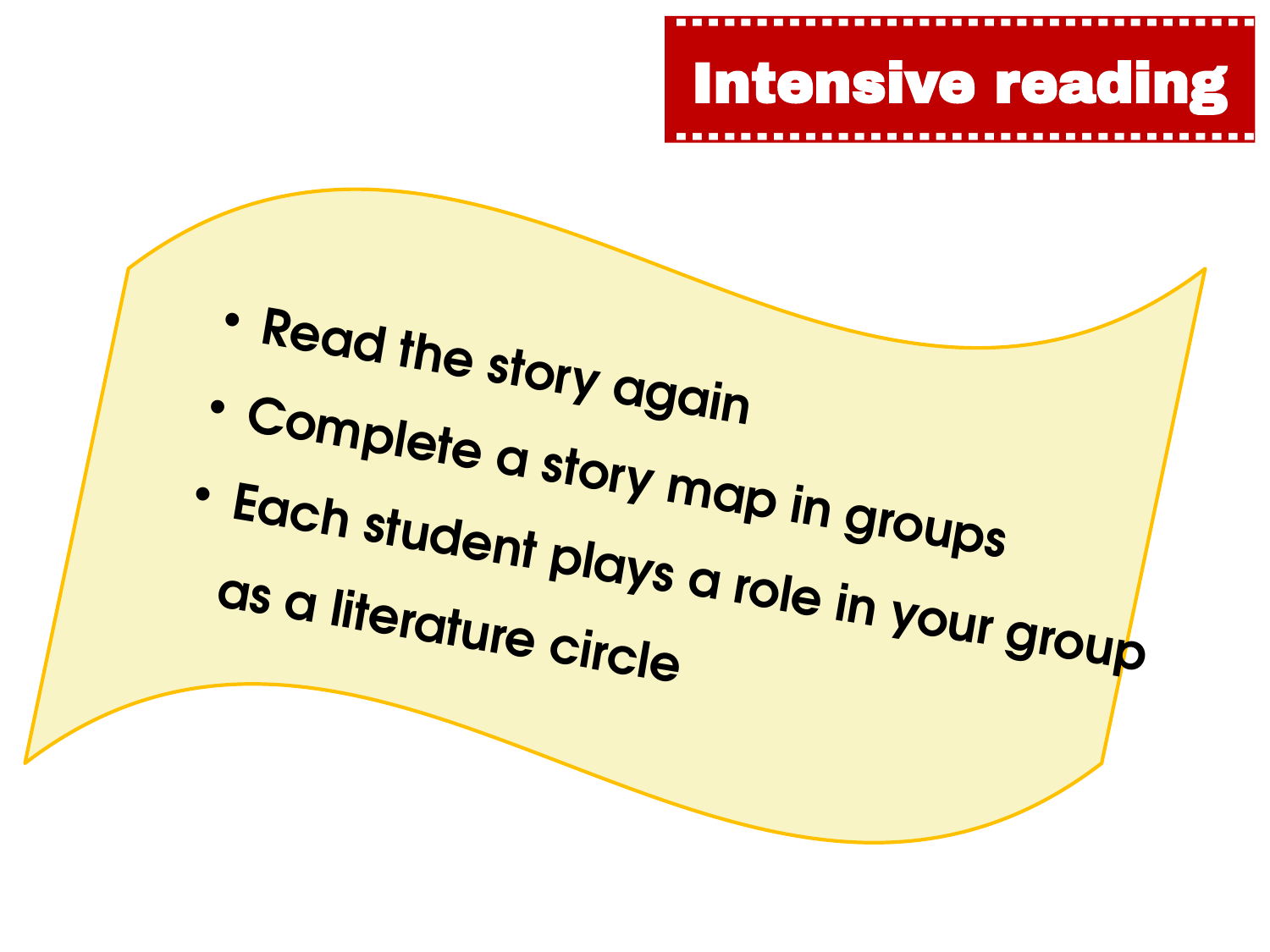

Intensive reading

Read the story again
Complete a story map in groups
Each student plays a role in your group as a literature circle